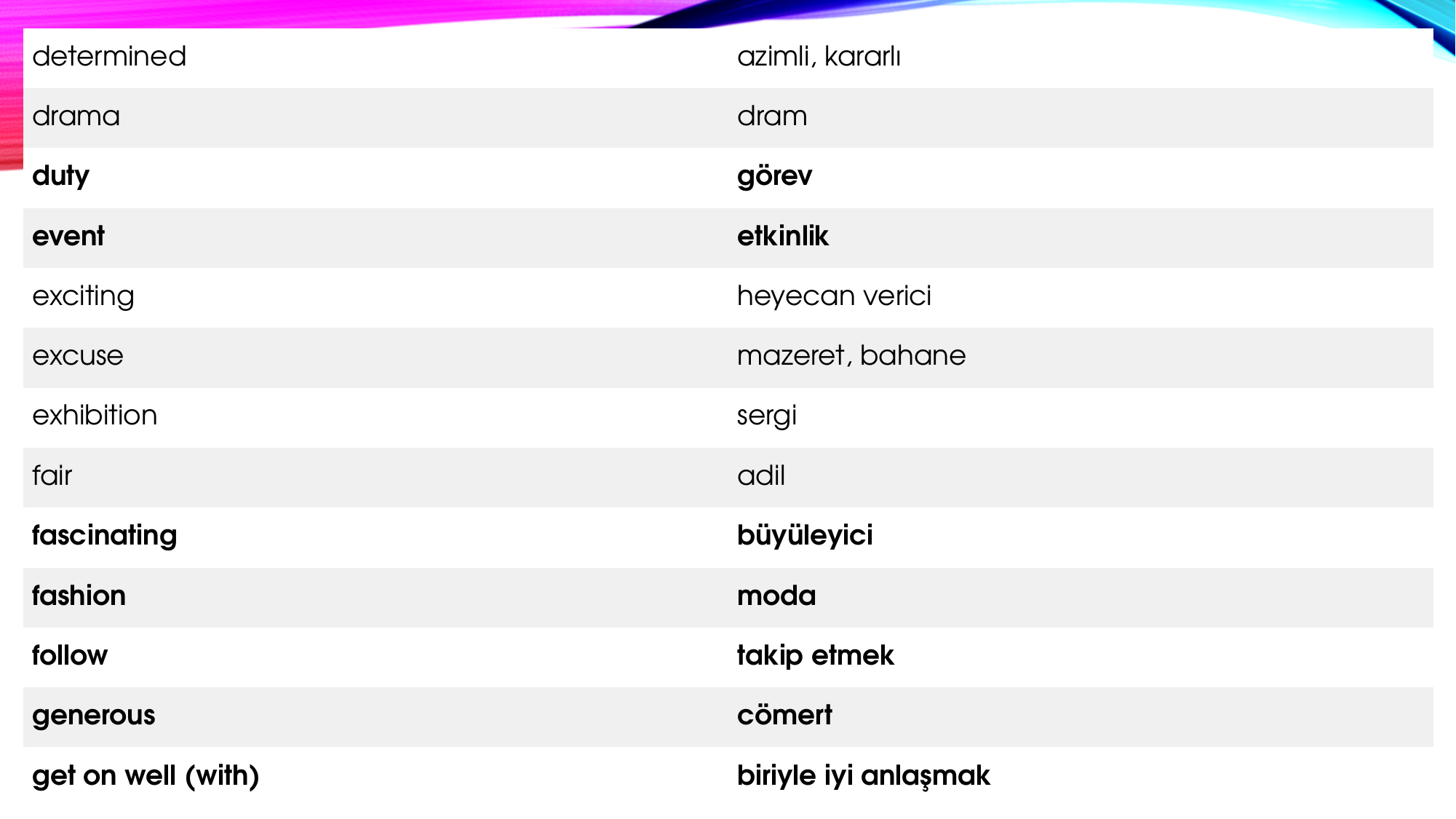

| determined | azimli, kararlı |
| --- | --- |
| drama | dram |
| duty | görev |
| event | etkinlik |
| exciting | heyecan verici |
| excuse | mazeret, bahane |
| exhibition | sergi |
| fair | adil |
| fascinating | büyüleyici |
| fashion | moda |
| follow | takip etmek |
| generous | cömert |
| get on well (with) | biriyle iyi anlaşmak |